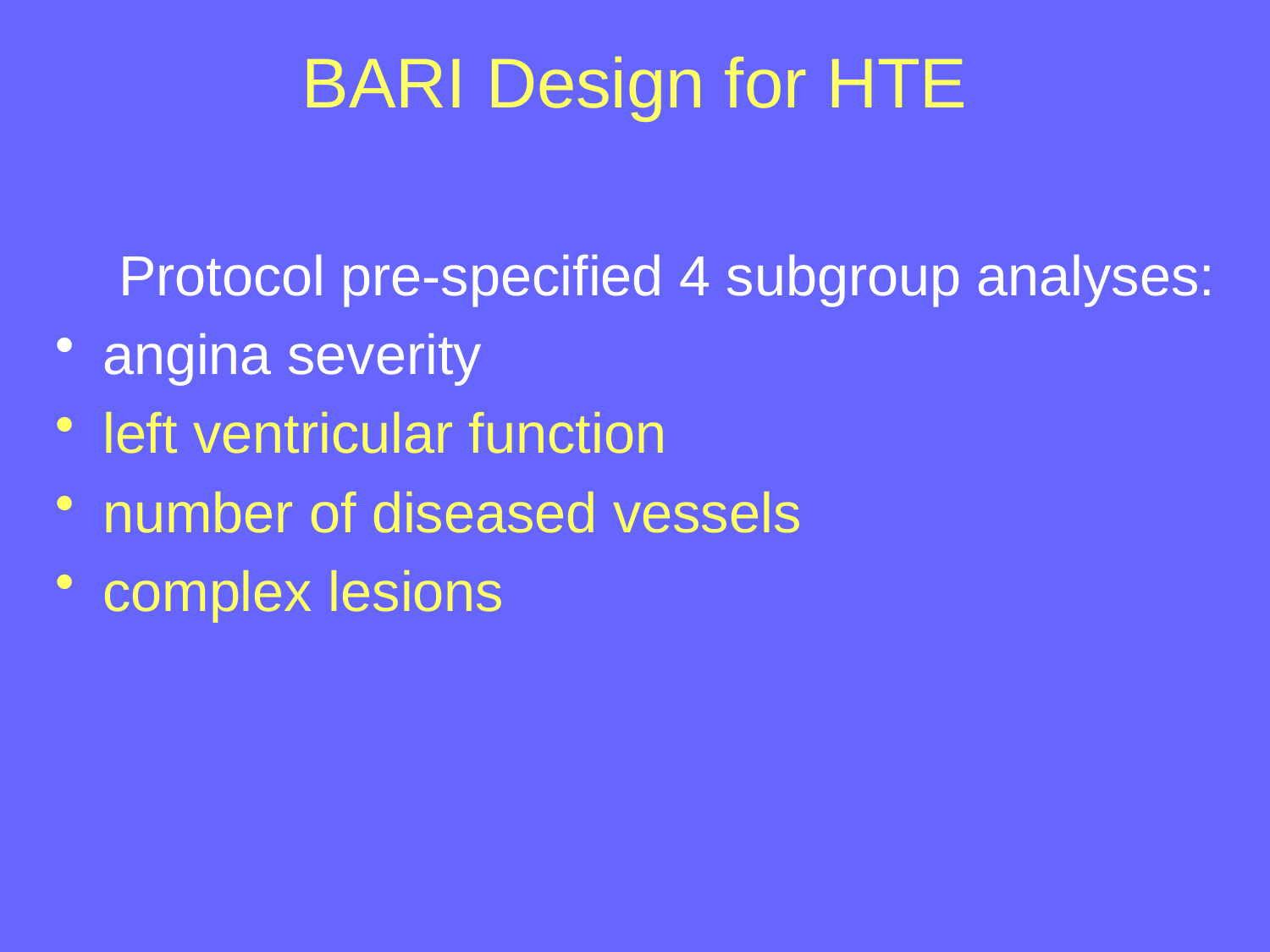

# BARI Design for HTE
Protocol pre-specified 4 subgroup analyses:
angina severity
left ventricular function
number of diseased vessels
complex lesions